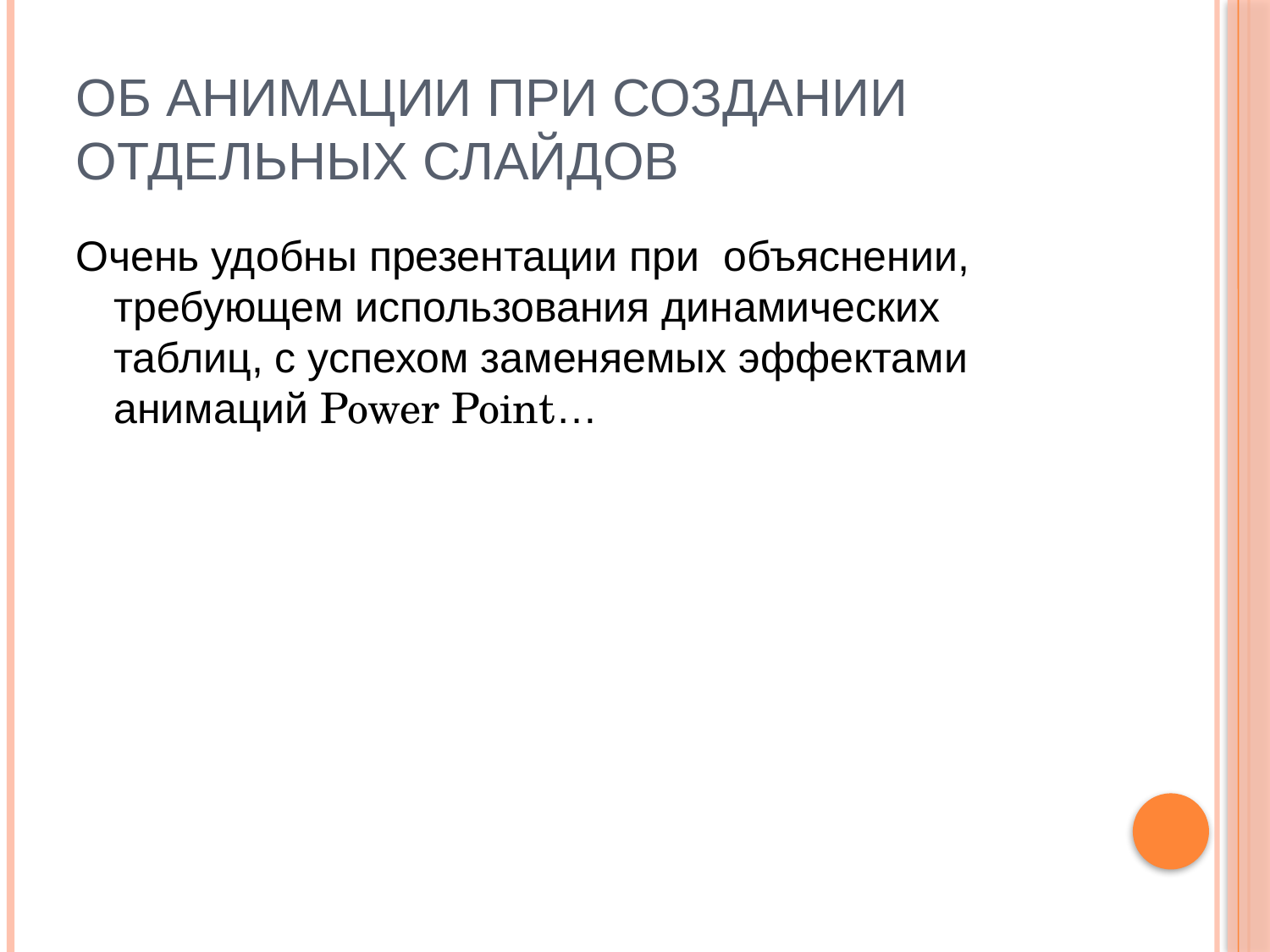

# Об анимации при создании отдельных слайдов
Очень удобны презентации при  объяснении, требующем использования динамических таблиц, с успехом заменяемых эффектами анимаций Power Point…